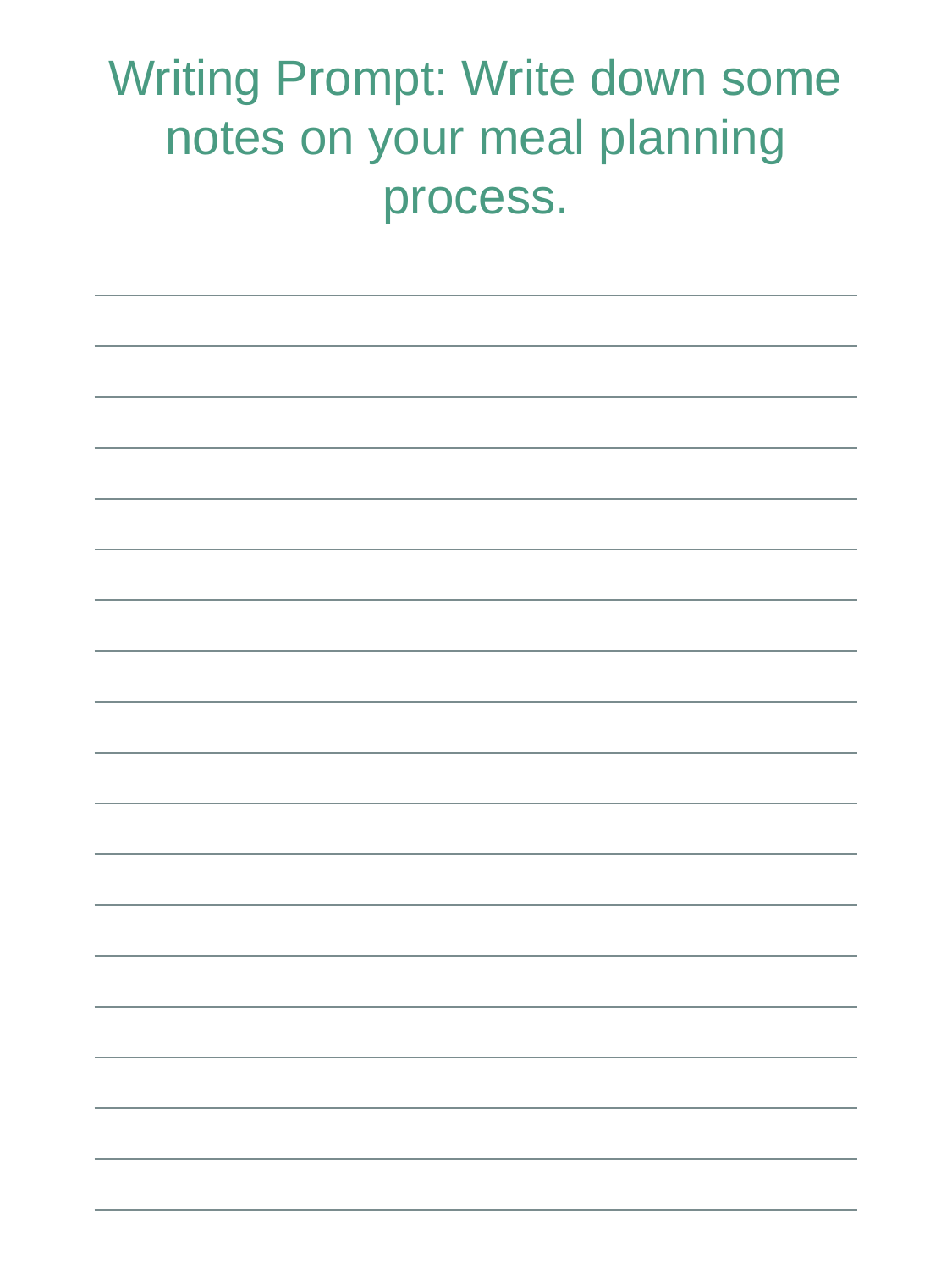

Writing Prompt: Write down some notes on your meal planning process.
|  |
| --- |
|  |
|  |
|  |
|  |
|  |
|  |
|  |
|  |
|  |
|  |
|  |
|  |
|  |
|  |
|  |
|  |
|  |